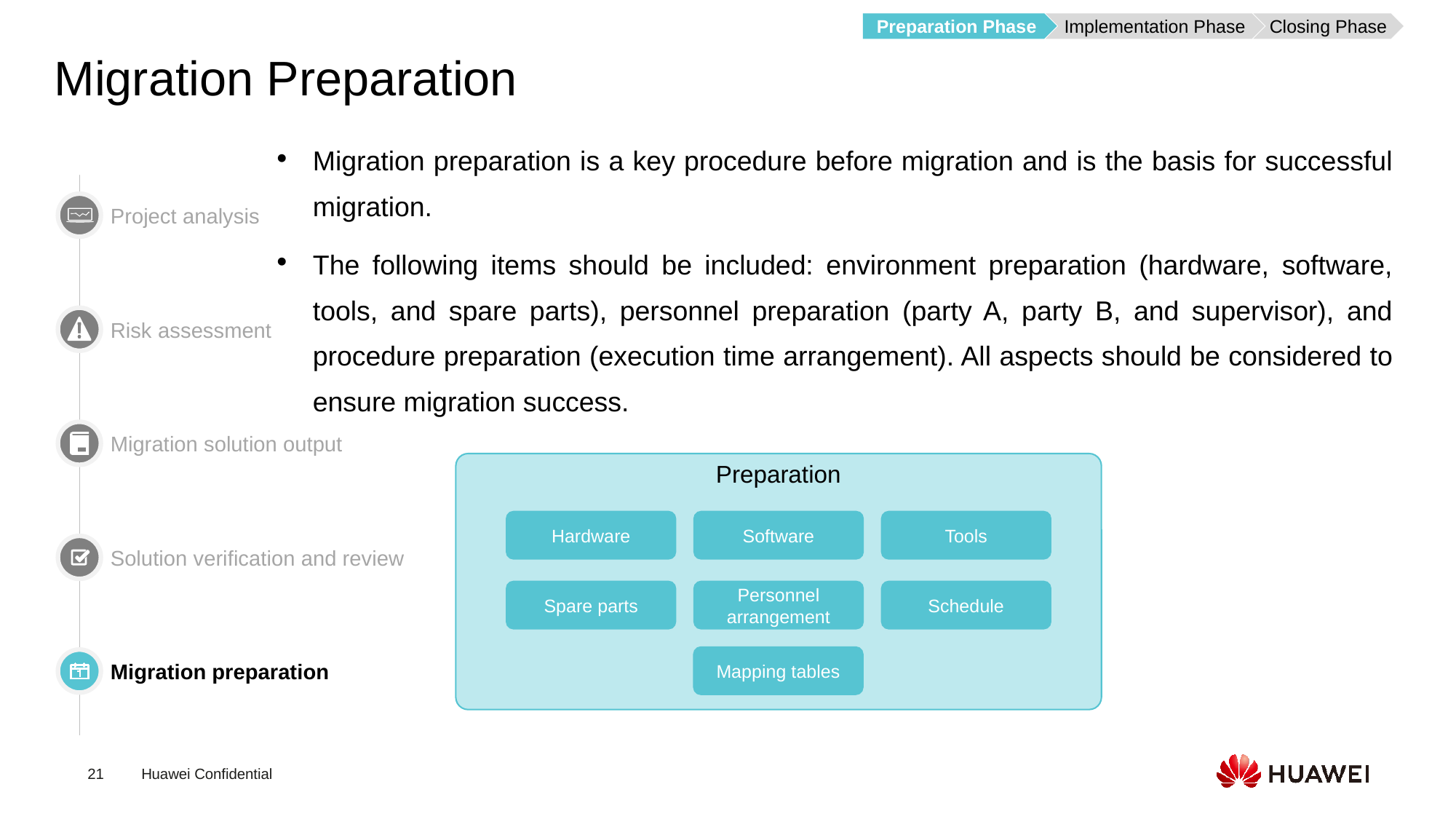

Preparation Phase
Implementation Phase
Closing Phase
# Migration Preparation
Migration preparation is a key procedure before migration and is the basis for successful migration.
The following items should be included: environment preparation (hardware, software, tools, and spare parts), personnel preparation (party A, party B, and supervisor), and procedure preparation (execution time arrangement). All aspects should be considered to ensure migration success.
Project analysis

Risk assessment

Migration solution output

Preparation
Hardware
Software
Tools
Solution verification and review

Spare parts
Personnel arrangement
Schedule
Migration preparation
Mapping tables